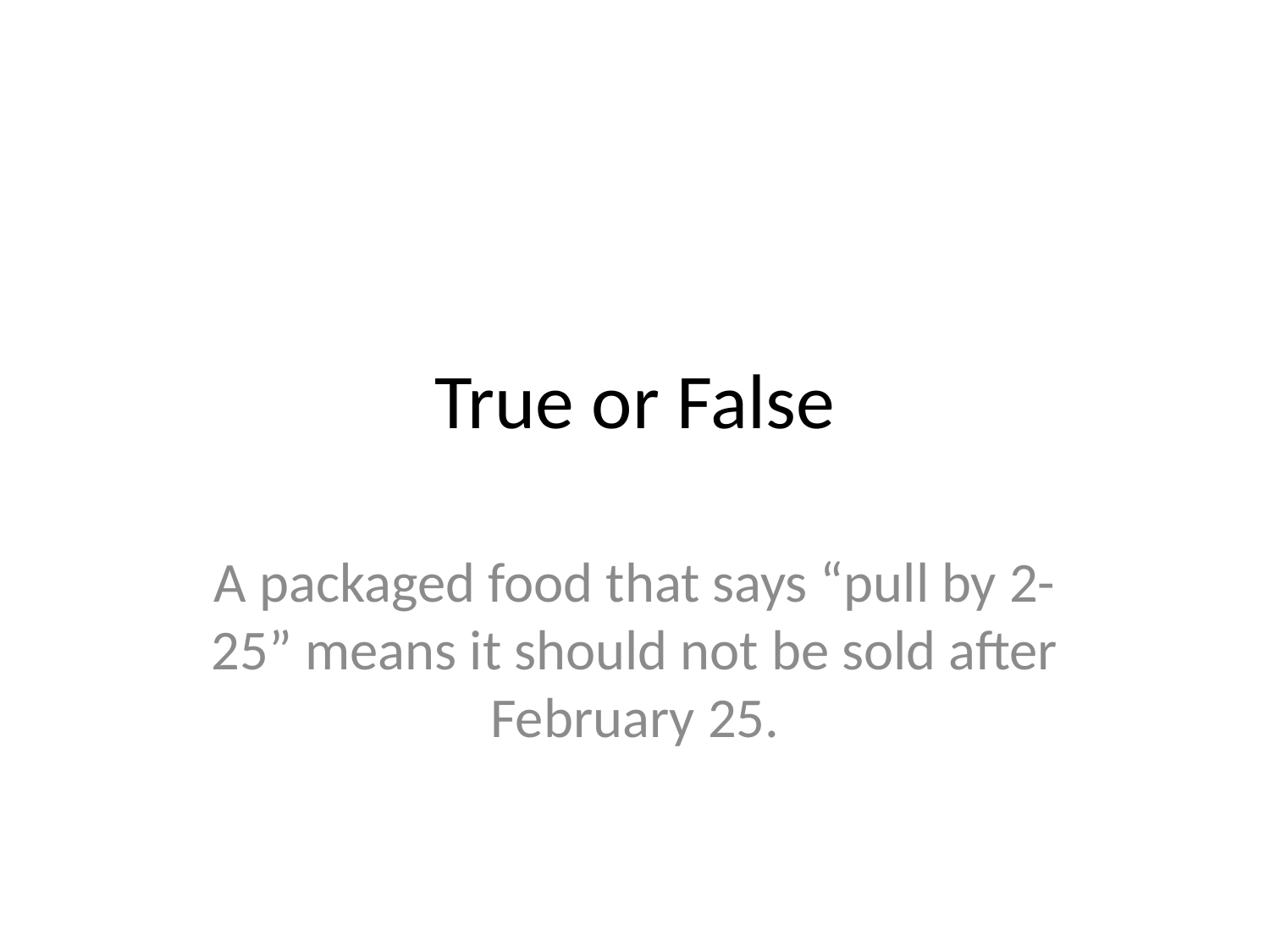

# True or False
A packaged food that says “pull by 2-25” means it should not be sold after February 25.